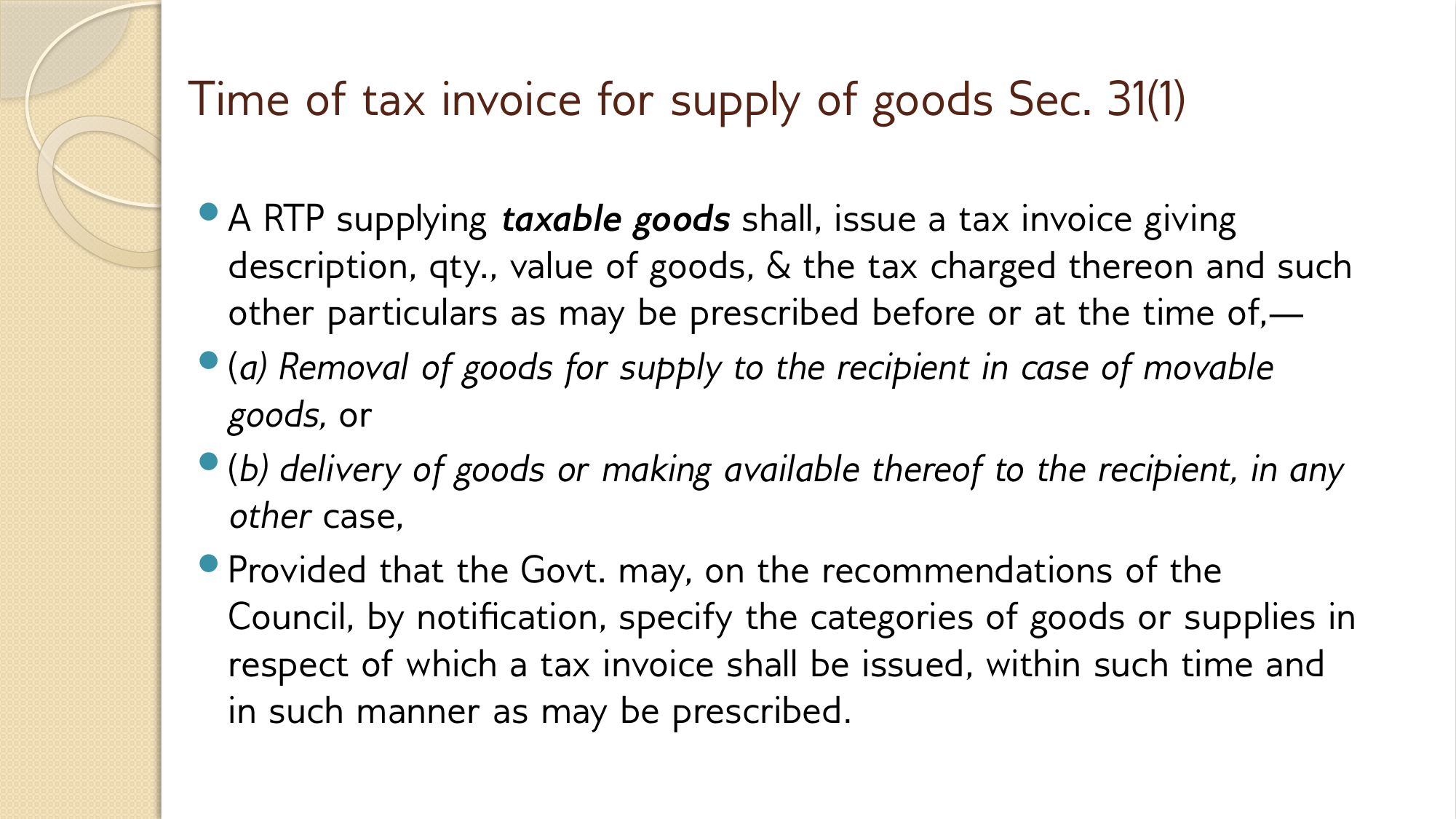

# Time of tax invoice for supply of goods Sec. 31(1)
A RTP supplying taxable goods shall, issue a tax invoice giving description, qty., value of goods, & the tax charged thereon and such other particulars as may be prescribed before or at the time of,—
(a) Removal of goods for supply to the recipient in case of movable goods, or
(b) delivery of goods or making available thereof to the recipient, in any other case,
Provided that the Govt. may, on the recommendations of the Council, by notification, specify the categories of goods or supplies in respect of which a tax invoice shall be issued, within such time and in such manner as may be prescribed.